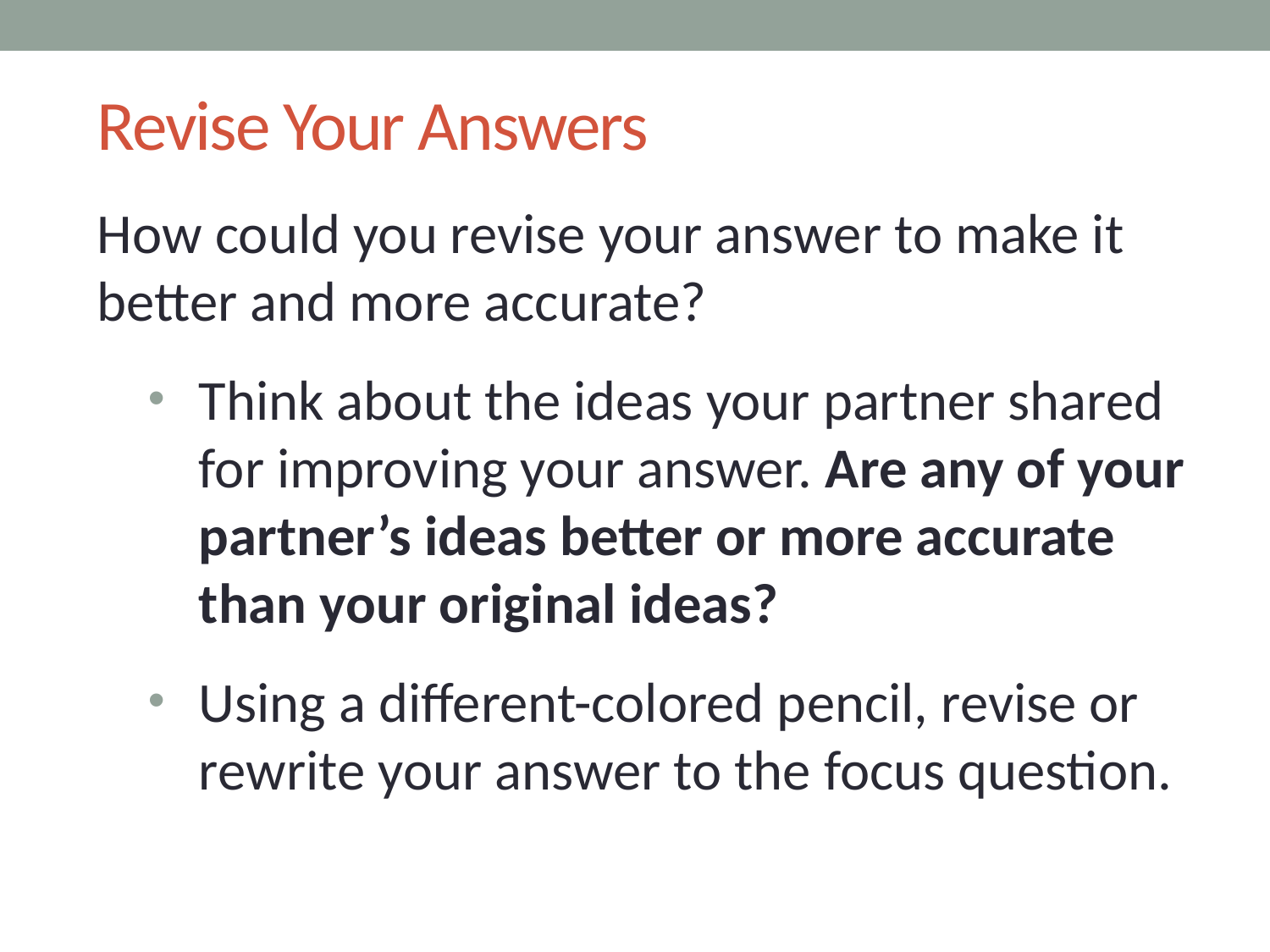

# Revise Your Answers
How could you revise your answer to make it better and more accurate?
Think about the ideas your partner shared for improving your answer. Are any of your partner’s ideas better or more accurate than your original ideas?
Using a different-colored pencil, revise or rewrite your answer to the focus question.